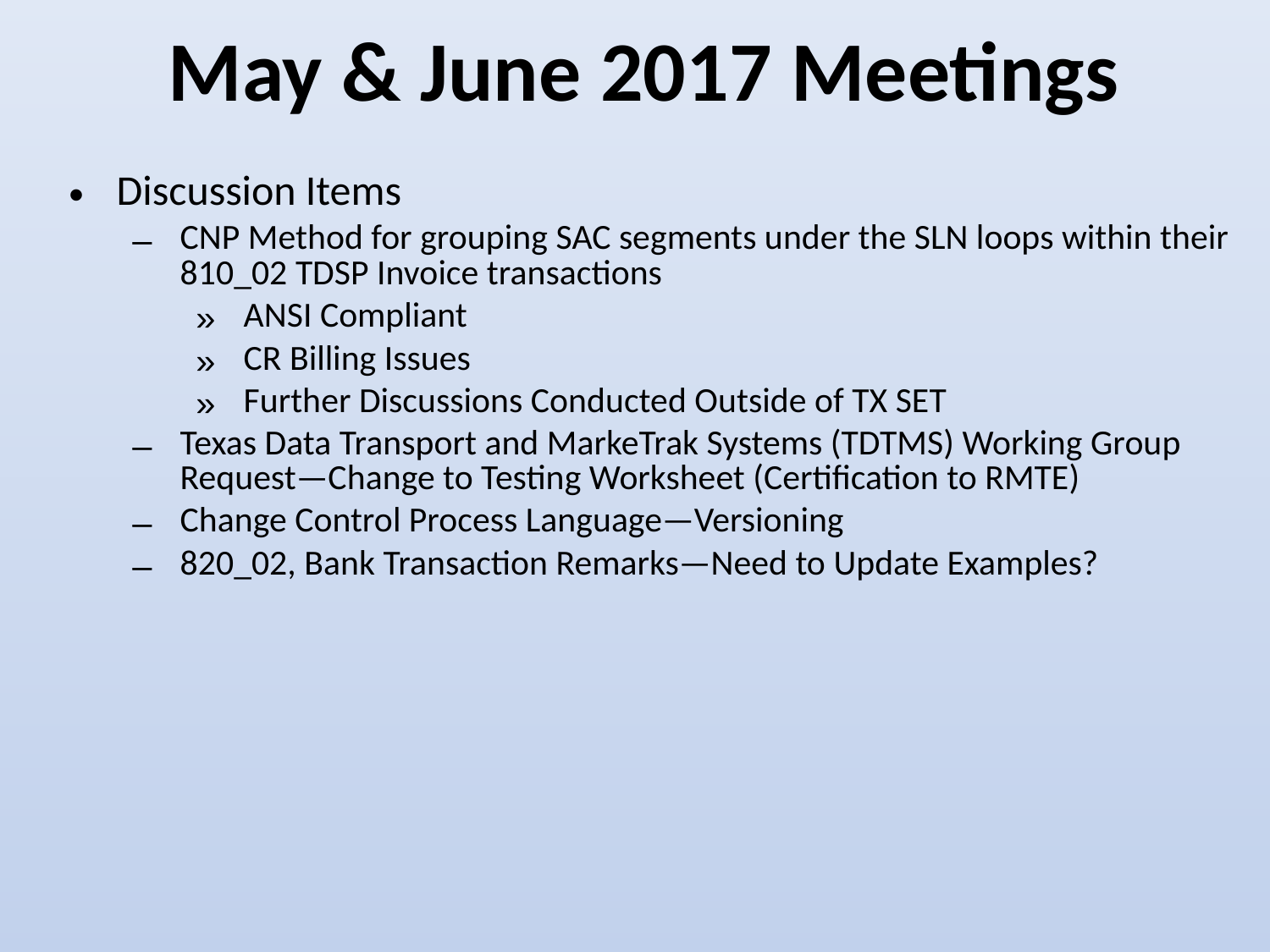

May & June 2017 Meetings

Discussion Items
CNP Method for grouping SAC segments under the SLN loops within their 810_02 TDSP Invoice transactions
ANSI Compliant
CR Billing Issues
Further Discussions Conducted Outside of TX SET
Texas Data Transport and MarkeTrak Systems (TDTMS) Working Group Request—Change to Testing Worksheet (Certification to RMTE)
Change Control Process Language—Versioning
820_02, Bank Transaction Remarks—Need to Update Examples?